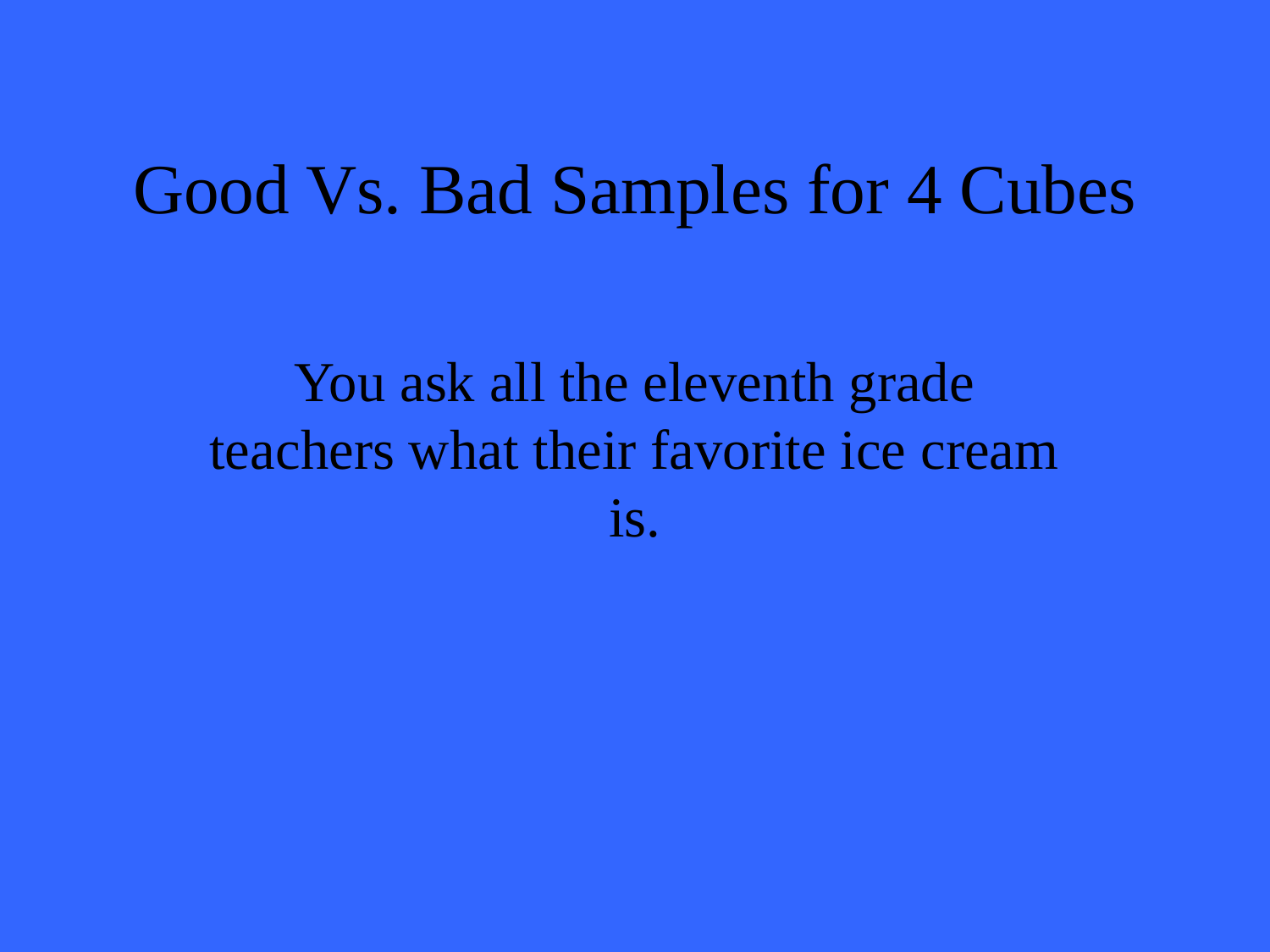

# Good Vs. Bad Samples for 4 Cubes
You ask all the eleventh grade teachers what their favorite ice cream is.